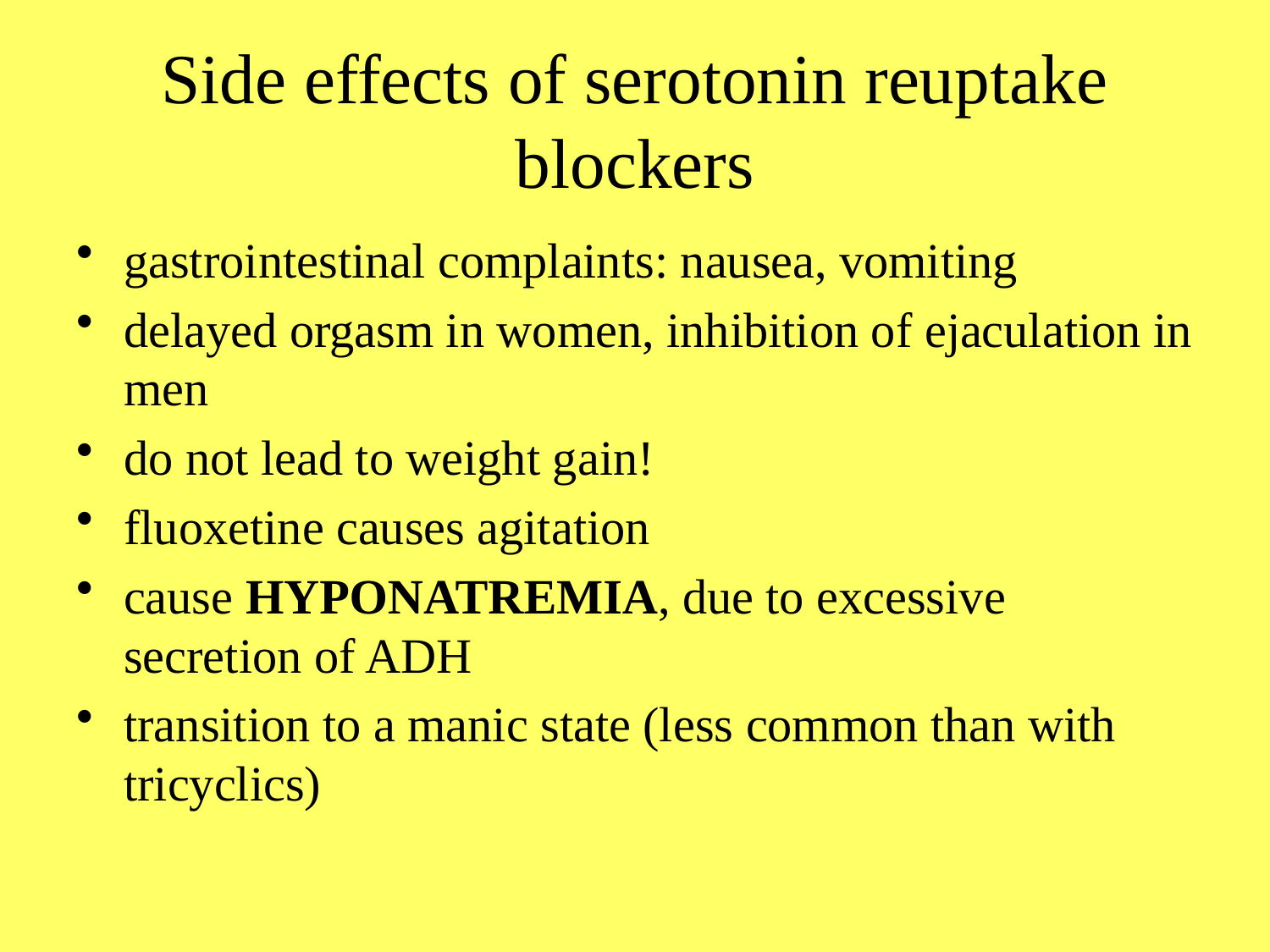

# Side effects of serotonin reuptake blockers
gastrointestinal complaints: nausea, vomiting
delayed orgasm in women, inhibition of ejaculation in men
do not lead to weight gain!
fluoxetine causes agitation
cause HYPONATREMIA, due to excessive secretion of ADH
transition to a manic state (less common than with tricyclics)